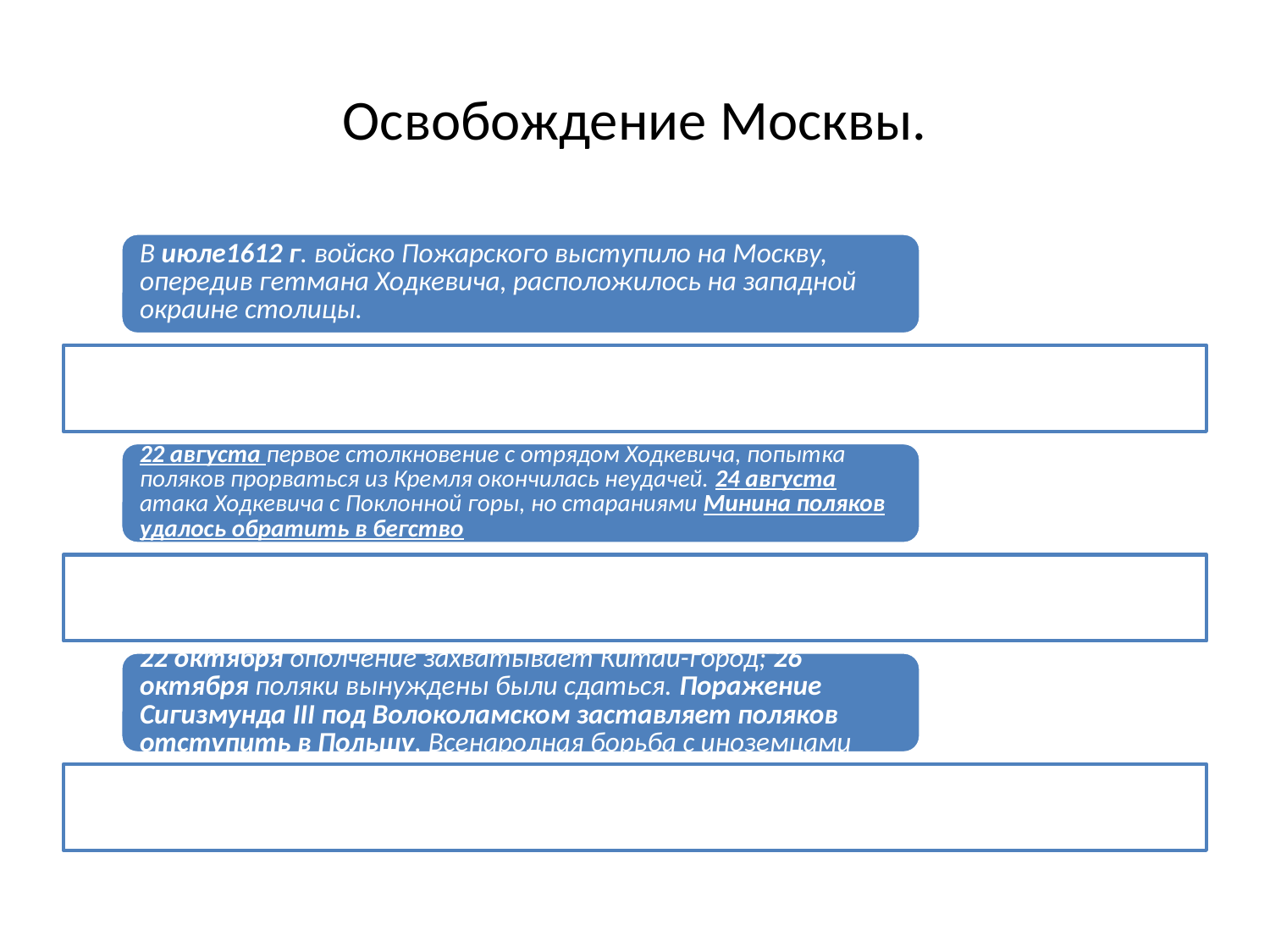

# Освобождение Москвы.
В июле1612 г. войско Пожарского выступило на Москву, опередив гетмана Ходкевича, расположилось на западной окраине столицы.
22 августа первое столкновение с отрядом Ходкевича, попытка поляков прорваться из Кремля окончилась неудачей. 24 августа атака Ходкевича с Поклонной горы, но стараниями Минина поляков удалось обратить в бегство
22 октября ополчение захватывает Китай-город; 26 октября поляки вынуждены были сдаться. Поражение Сигизмунда III под Волоколамском заставляет поляков отступить в Польшу. Всенародная борьба с иноземцами